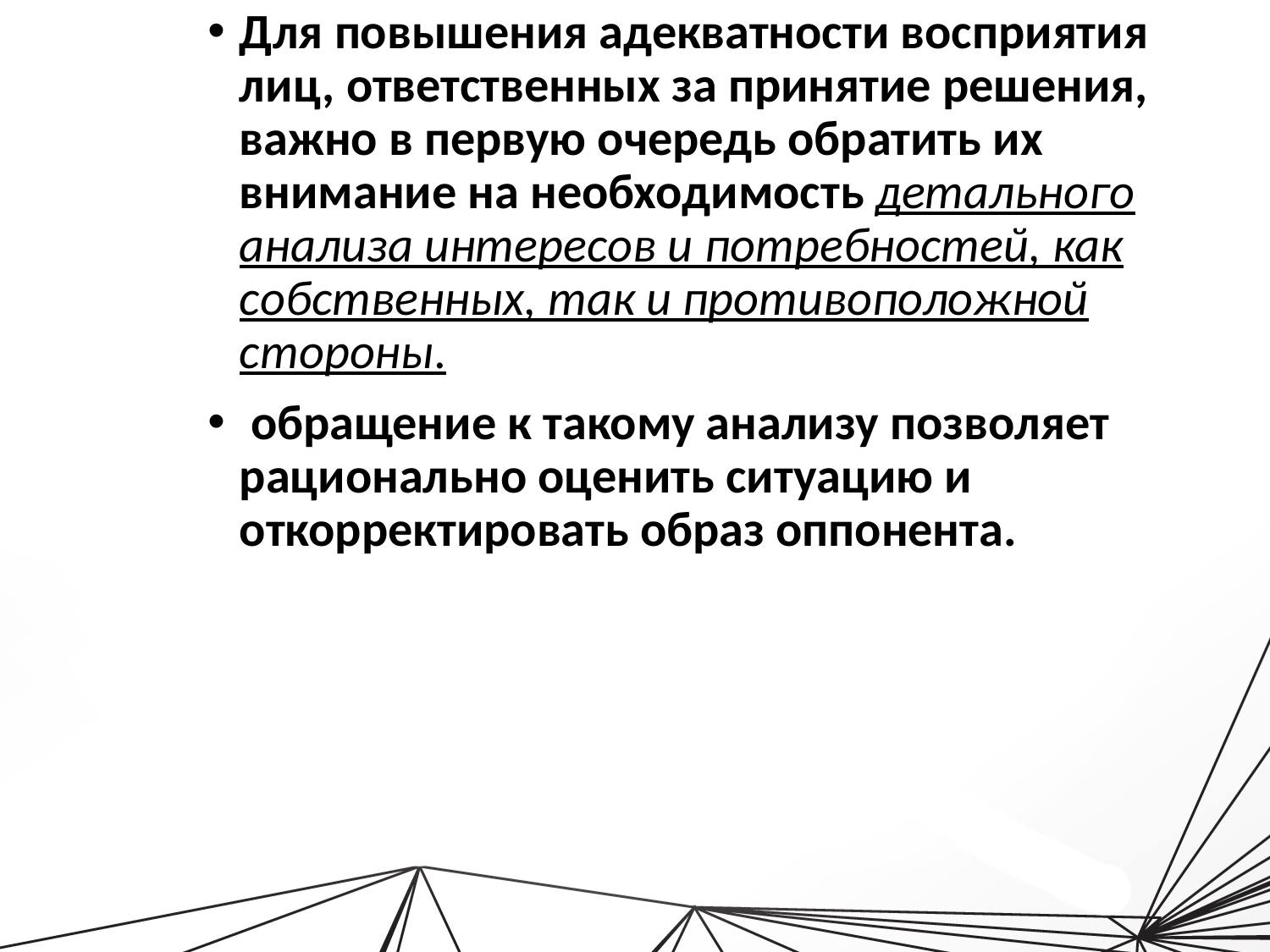

Для повышения адекватности восприятия лиц, ответственных за принятие решения, важно в первую очередь обратить их внимание на необходимость детального анализа интересов и потребностей, как собственных, так и противоположной стороны.
 обращение к такому анализу позволяет рационально оценить ситуацию и откорректировать образ оппонента.